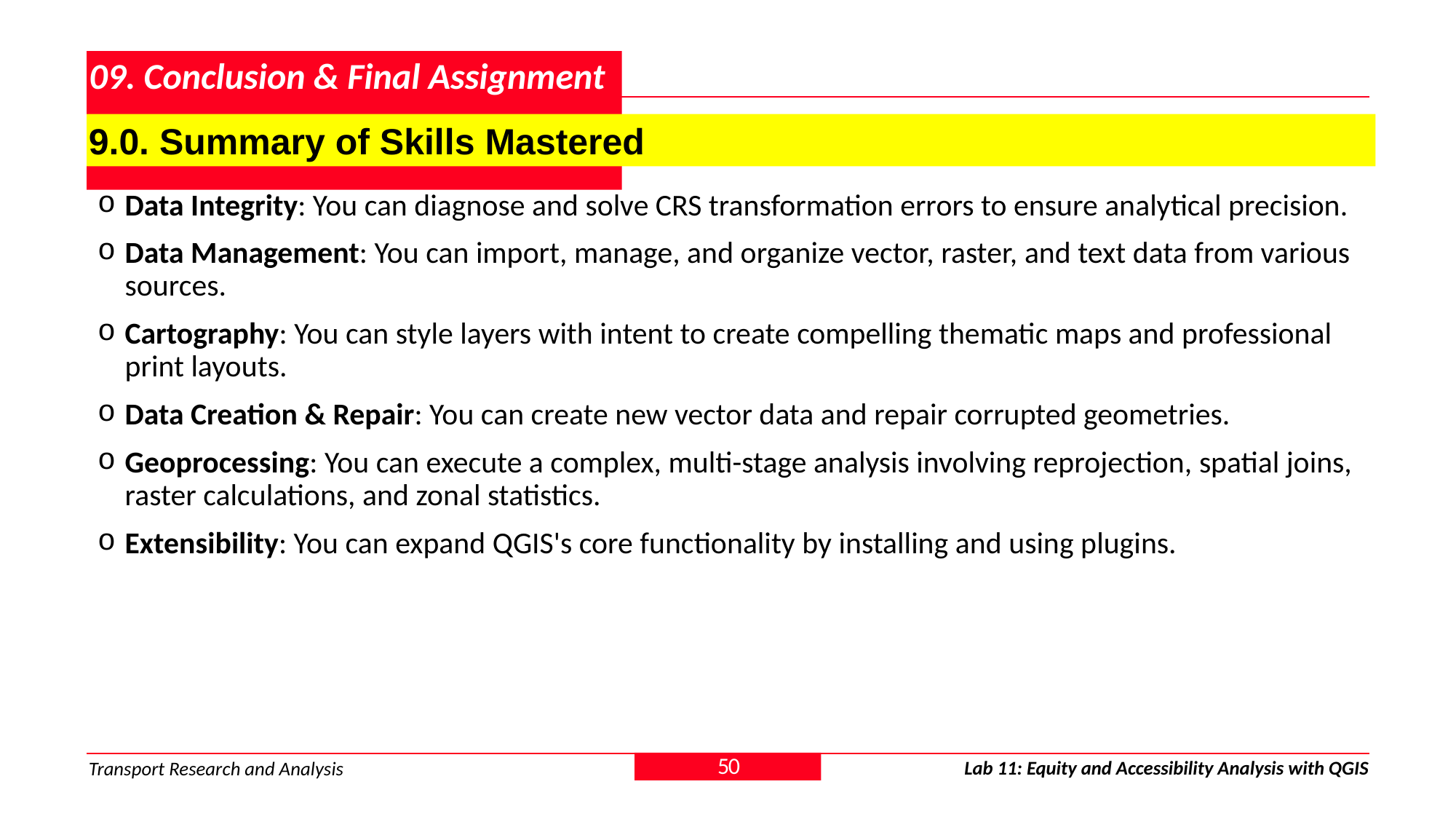

# 09. Conclusion & Final Assignment
9.0. Summary of Skills Mastered
Data Integrity: You can diagnose and solve CRS transformation errors to ensure analytical precision.
Data Management: You can import, manage, and organize vector, raster, and text data from various sources.
Cartography: You can style layers with intent to create compelling thematic maps and professional print layouts.
Data Creation & Repair: You can create new vector data and repair corrupted geometries.
Geoprocessing: You can execute a complex, multi-stage analysis involving reprojection, spatial joins, raster calculations, and zonal statistics.
Extensibility: You can expand QGIS's core functionality by installing and using plugins.